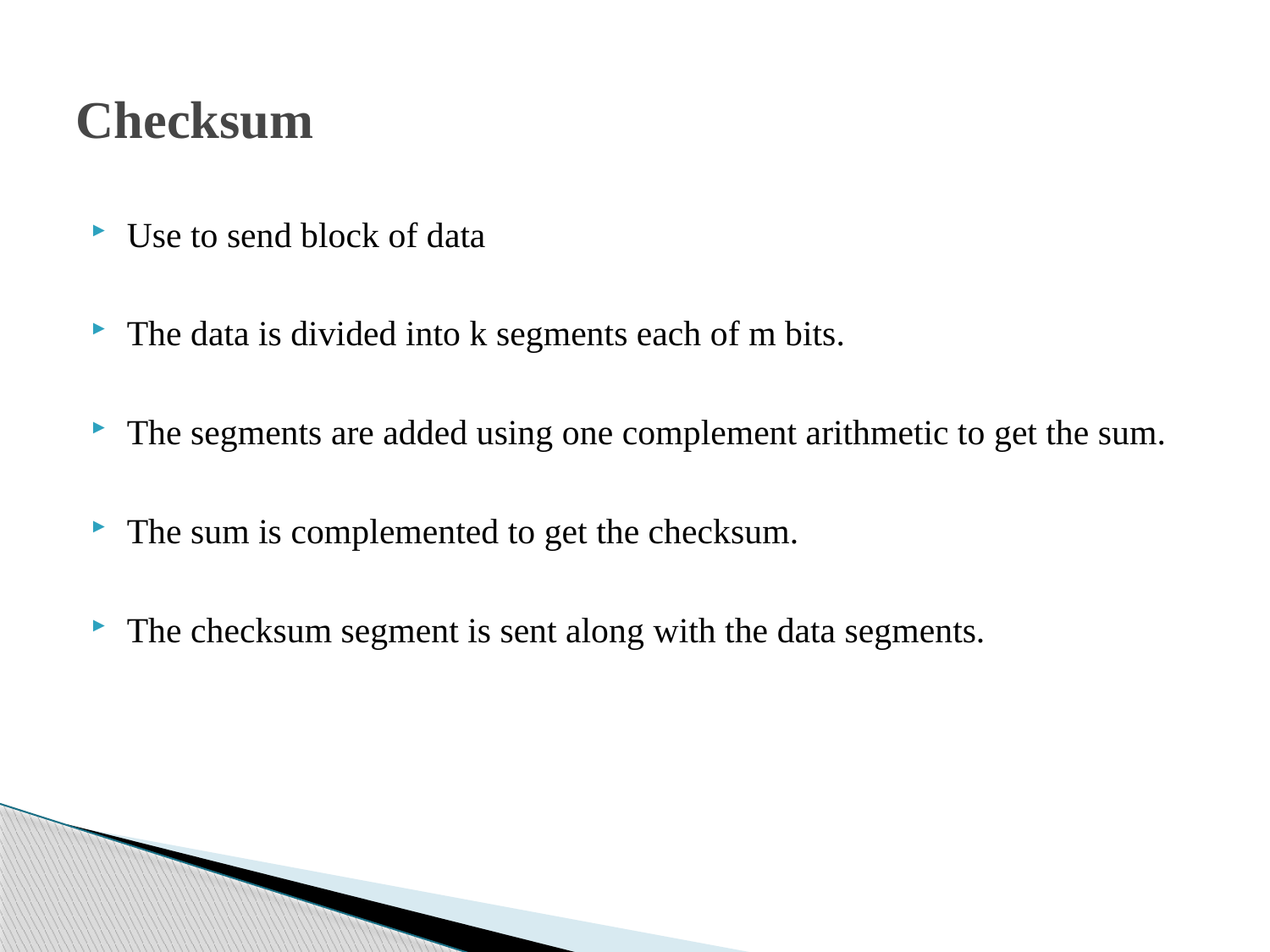

# Checksum
Use to send block of data

The data is divided into k segments each of m bits.

The segments are added using one complement arithmetic to get the sum.

The sum is complemented to get the checksum.

The checksum segment is sent along with the data segments.